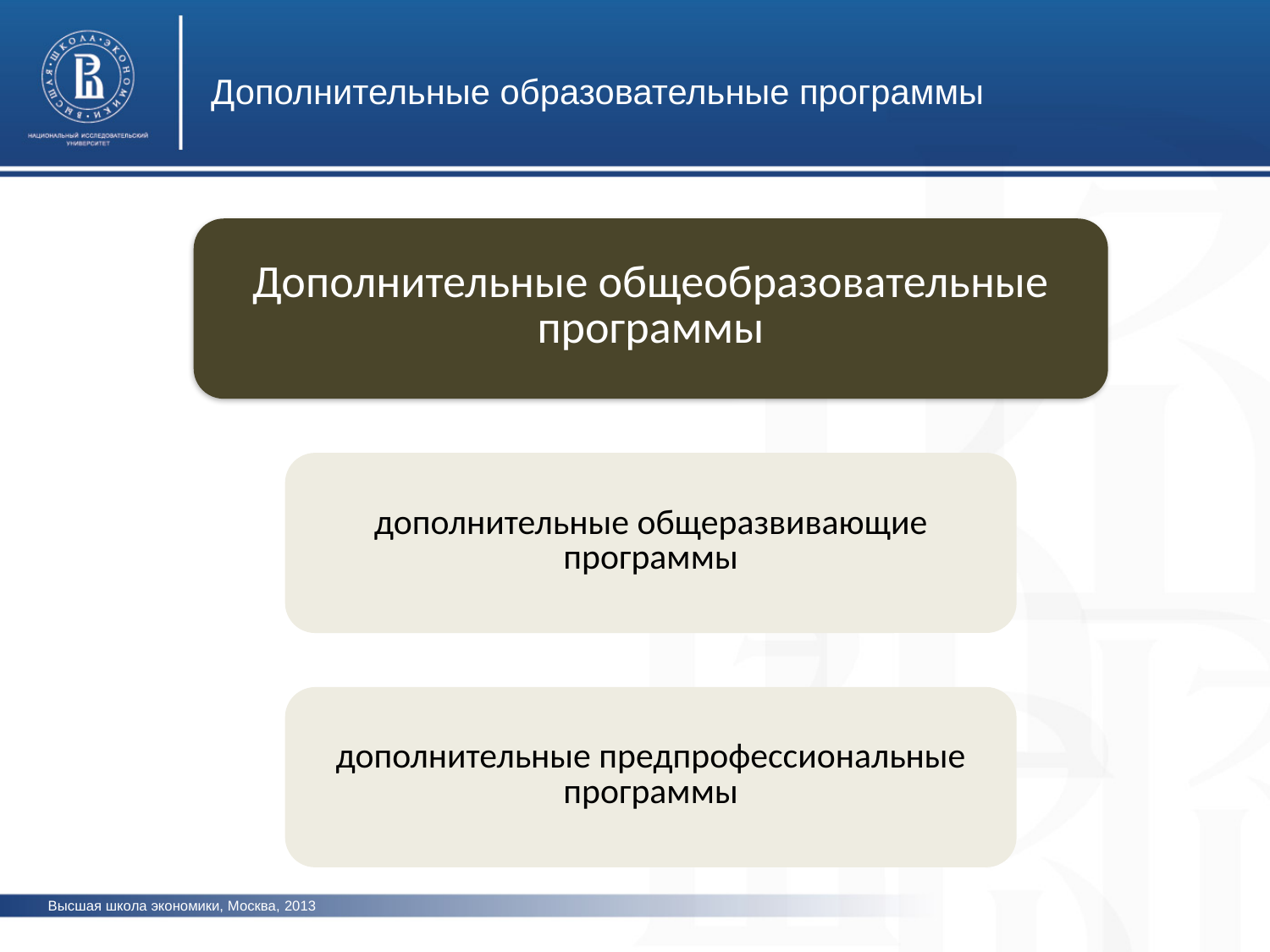

Дополнительные образовательные программы
Дополнительные общеобразовательные программы
дополнительные общеразвивающие программы
дополнительные предпрофессиональные программы
Высшая школа экономики, Москва, 2013